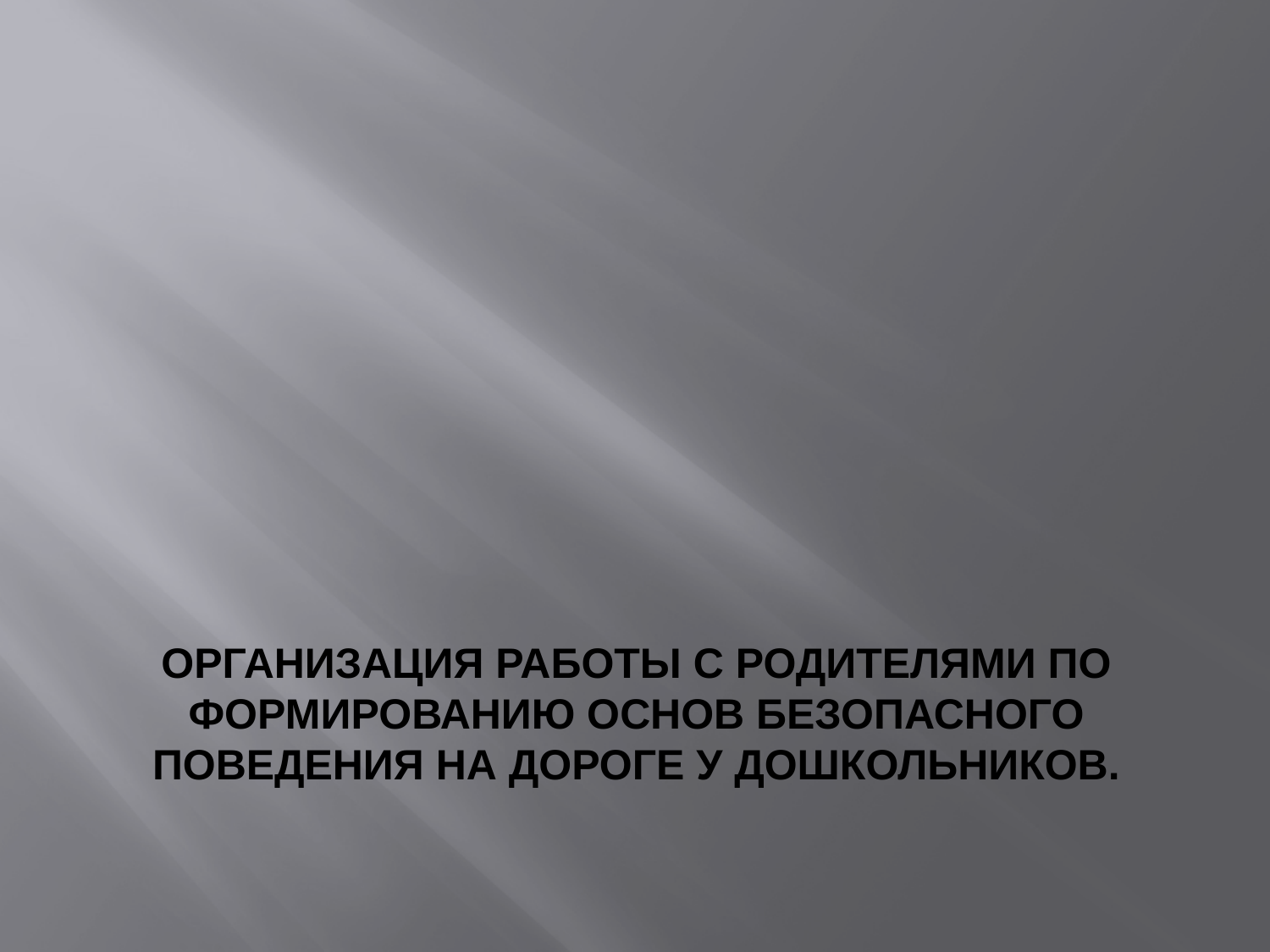

# Организация работы с родителями по формированию основ безопасного поведения на дороге у дошкольников.